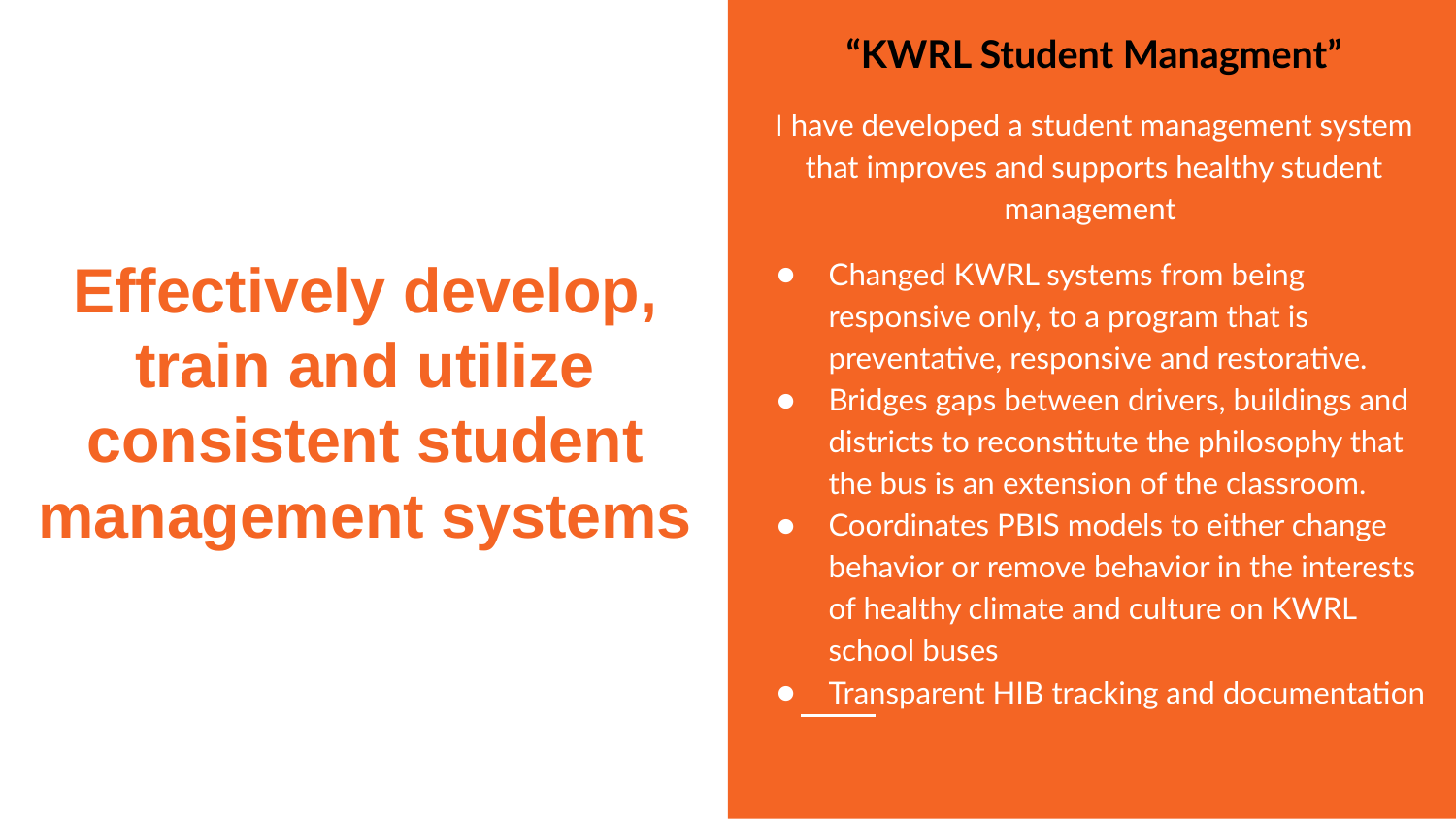

“KWRL Student Managment”
I have developed a student management system that improves and supports healthy student management
Changed KWRL systems from being  responsive only, to a program that is  preventative, responsive and restorative.
Bridges gaps between drivers, buildings and districts to reconstitute the philosophy that the bus is an extension of the classroom.
Coordinates PBIS models to either change behavior or remove behavior in the interests of healthy climate and culture on KWRL school buses
Transparent HIB tracking and documentation
# Effectively develop, train and utilize consistent student management systems